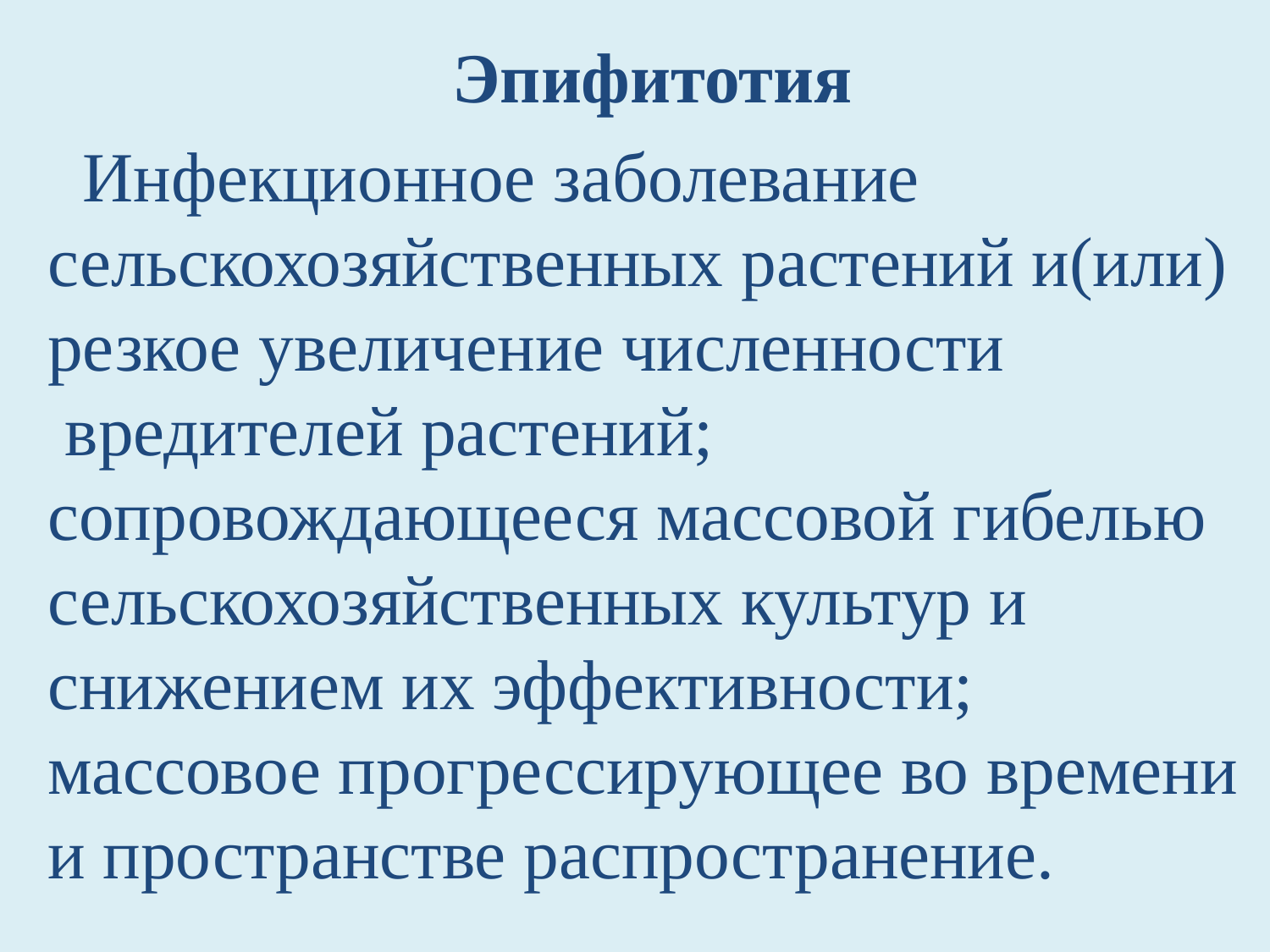

Эпифитотия
  Инфекционное заболевание сельскохозяйственных растений и(или) резкое увеличение численности  вредителей растений; сопровождающееся массовой гибелью сельскохозяйственных культур и снижением их эффективности; массовое прогрессирующее во времени и пространстве распространение.